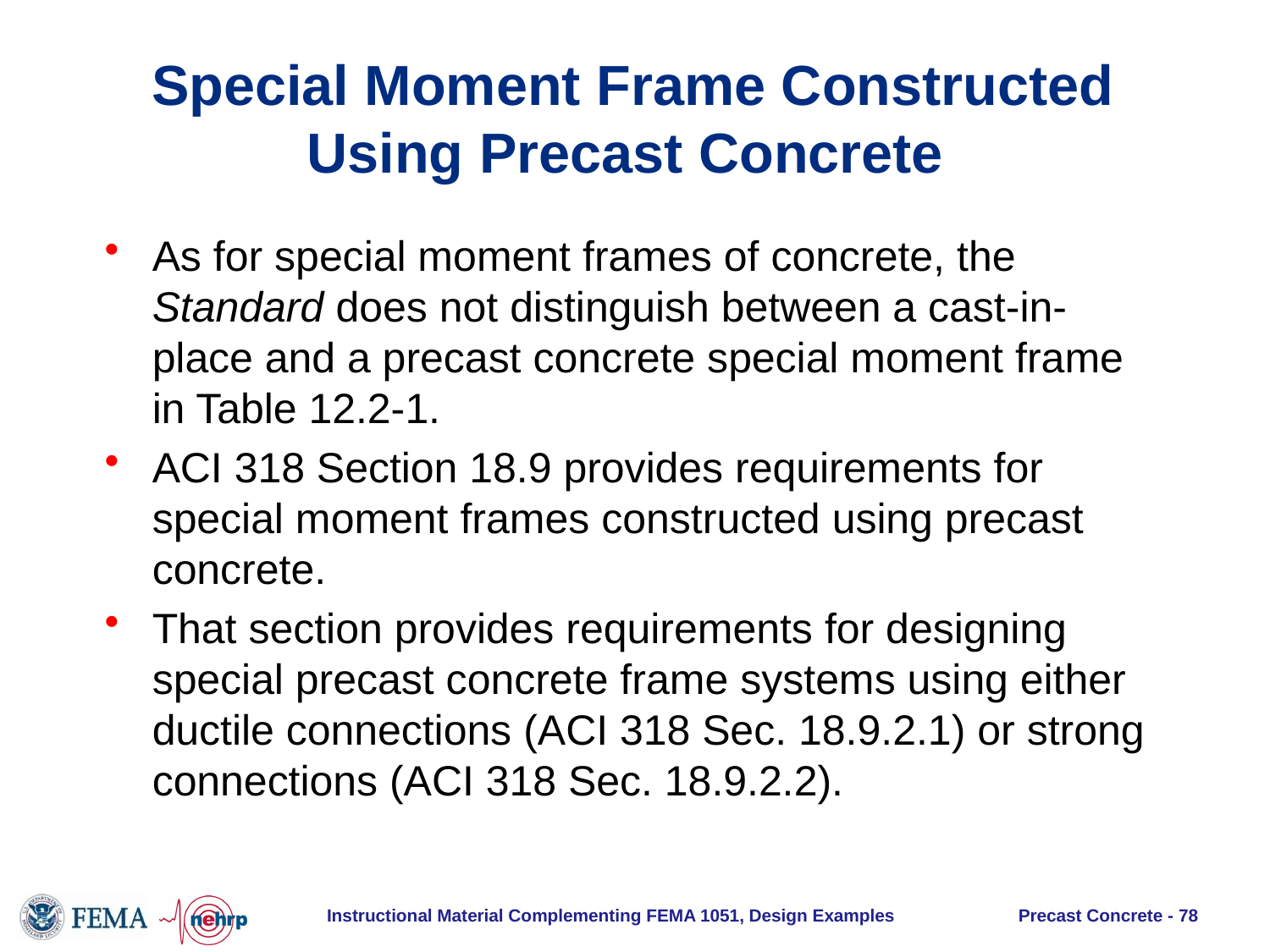

# Special Moment Frame Constructed Using Precast Concrete
As for special moment frames of concrete, the Standard does not distinguish between a cast-in-place and a precast concrete special moment frame in Table 12.2-1.
ACI 318 Section 18.9 provides requirements for special moment frames constructed using precast concrete.
That section provides requirements for designing special precast concrete frame systems using either ductile connections (ACI 318 Sec. 18.9.2.1) or strong connections (ACI 318 Sec. 18.9.2.2).